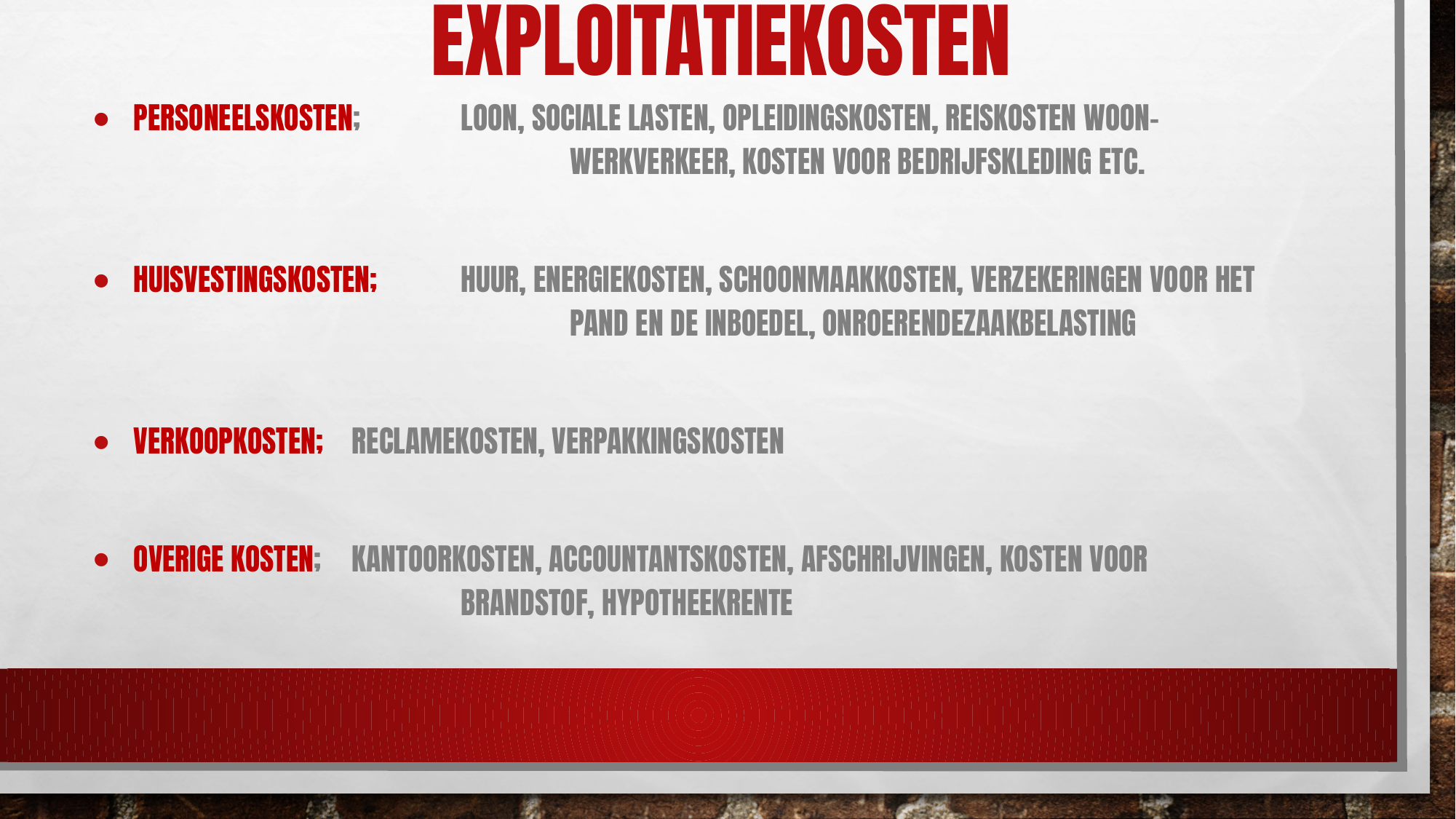

# Exploitatiekosten
Personeelskosten; 	loon, sociale lasten, opleidingskosten, reiskosten woon- 					werkverkeer, kosten voor bedrijfskleding etc.

Huisvestingskosten;	huur, energiekosten, schoonmaakkosten, verzekeringen voor het 				pand en de inboedel, onroerendezaakbelasting

Verkoopkosten;	reclamekosten, verpakkingskosten

Overige kosten;	kantoorkosten, accountantskosten, afschrijvingen, kosten voor 				brandstof, hypotheekrente